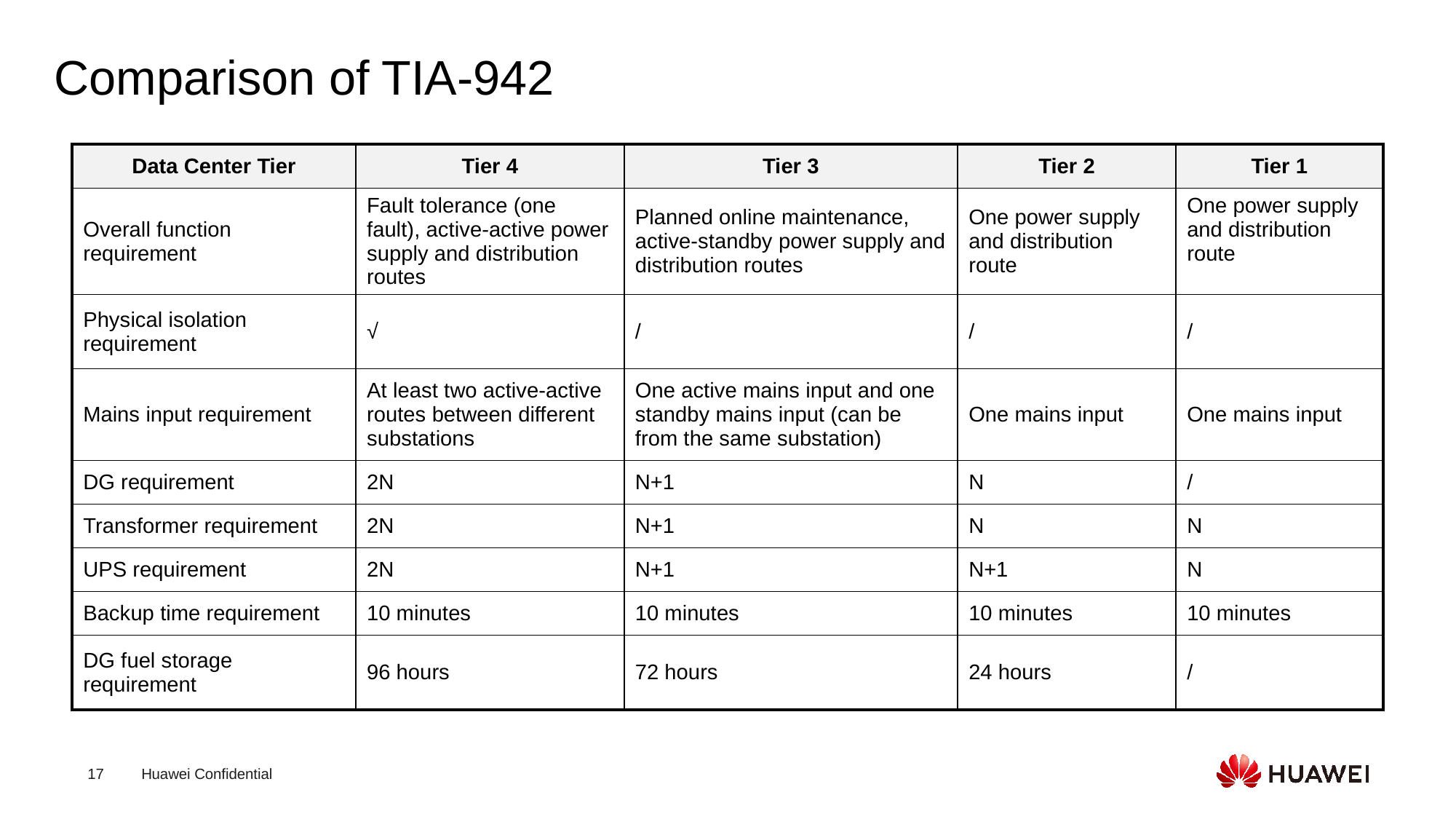

# Comparison of TIA-942
| Data Center Tier | Tier 4 | Tier 3 | Tier 2 | Tier 1 |
| --- | --- | --- | --- | --- |
| Overall function requirement | Fault tolerance (one fault), active-active power supply and distribution routes | Planned online maintenance, active-standby power supply and distribution routes | One power supply and distribution route | One power supply and distribution route |
| Physical isolation requirement | √ | / | / | / |
| Mains input requirement | At least two active-active routes between different substations | One active mains input and one standby mains input (can be from the same substation) | One mains input | One mains input |
| DG requirement | 2N | N+1 | N | / |
| Transformer requirement | 2N | N+1 | N | N |
| UPS requirement | 2N | N+1 | N+1 | N |
| Backup time requirement | 10 minutes | 10 minutes | 10 minutes | 10 minutes |
| DG fuel storage requirement | 96 hours | 72 hours | 24 hours | / |